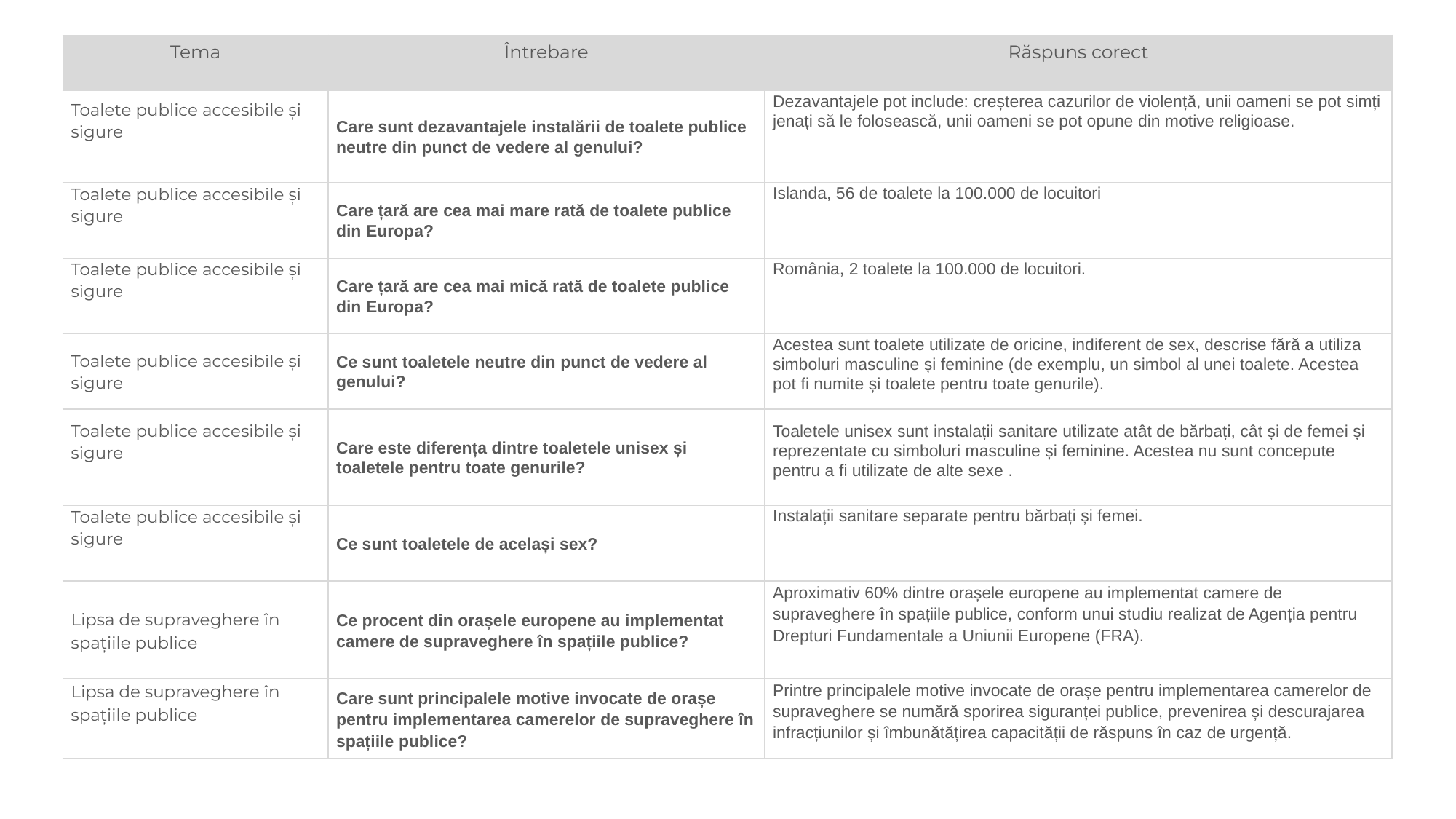

| Tema | Întrebare | Răspuns corect |
| --- | --- | --- |
| Toalete publice accesibile și sigure | Care sunt dezavantajele instalării de toalete publice neutre din punct de vedere al genului? | Dezavantajele pot include: creșterea cazurilor de violență, unii oameni se pot simți jenați să le folosească, unii oameni se pot opune din motive religioase. |
| Toalete publice accesibile și sigure | Care țară are cea mai mare rată de toalete publice din Europa? | Islanda, 56 de toalete la 100.000 de locuitori |
| Toalete publice accesibile și sigure | Care țară are cea mai mică rată de toalete publice din Europa? | România, 2 toalete la 100.000 de locuitori. |
| Toalete publice accesibile și sigure | Ce sunt toaletele neutre din punct de vedere al genului? | Acestea sunt toalete utilizate de oricine, indiferent de sex, descrise fără a utiliza simboluri masculine și feminine (de exemplu, un simbol al unei toalete. Acestea pot fi numite și toalete pentru toate genurile). |
| Toalete publice accesibile și sigure | Care este diferența dintre toaletele unisex și toaletele pentru toate genurile? | Toaletele unisex sunt instalații sanitare utilizate atât de bărbați, cât și de femei și reprezentate cu simboluri masculine și feminine. Acestea nu sunt concepute pentru a fi utilizate de alte sexe . |
| Toalete publice accesibile și sigure | Ce sunt toaletele de același sex? | Instalații sanitare separate pentru bărbați și femei. |
| Lipsa de supraveghere în spațiile publice | Ce procent din orașele europene au implementat camere de supraveghere în spațiile publice? | Aproximativ 60% dintre orașele europene au implementat camere de supraveghere în spațiile publice, conform unui studiu realizat de Agenția pentru Drepturi Fundamentale a Uniunii Europene (FRA). |
| Lipsa de supraveghere în spațiile publice | Care sunt principalele motive invocate de orașe pentru implementarea camerelor de supraveghere în spațiile publice? | Printre principalele motive invocate de orașe pentru implementarea camerelor de supraveghere se numără sporirea siguranței publice, prevenirea și descurajarea infracțiunilor și îmbunătățirea capacității de răspuns în caz de urgență. |